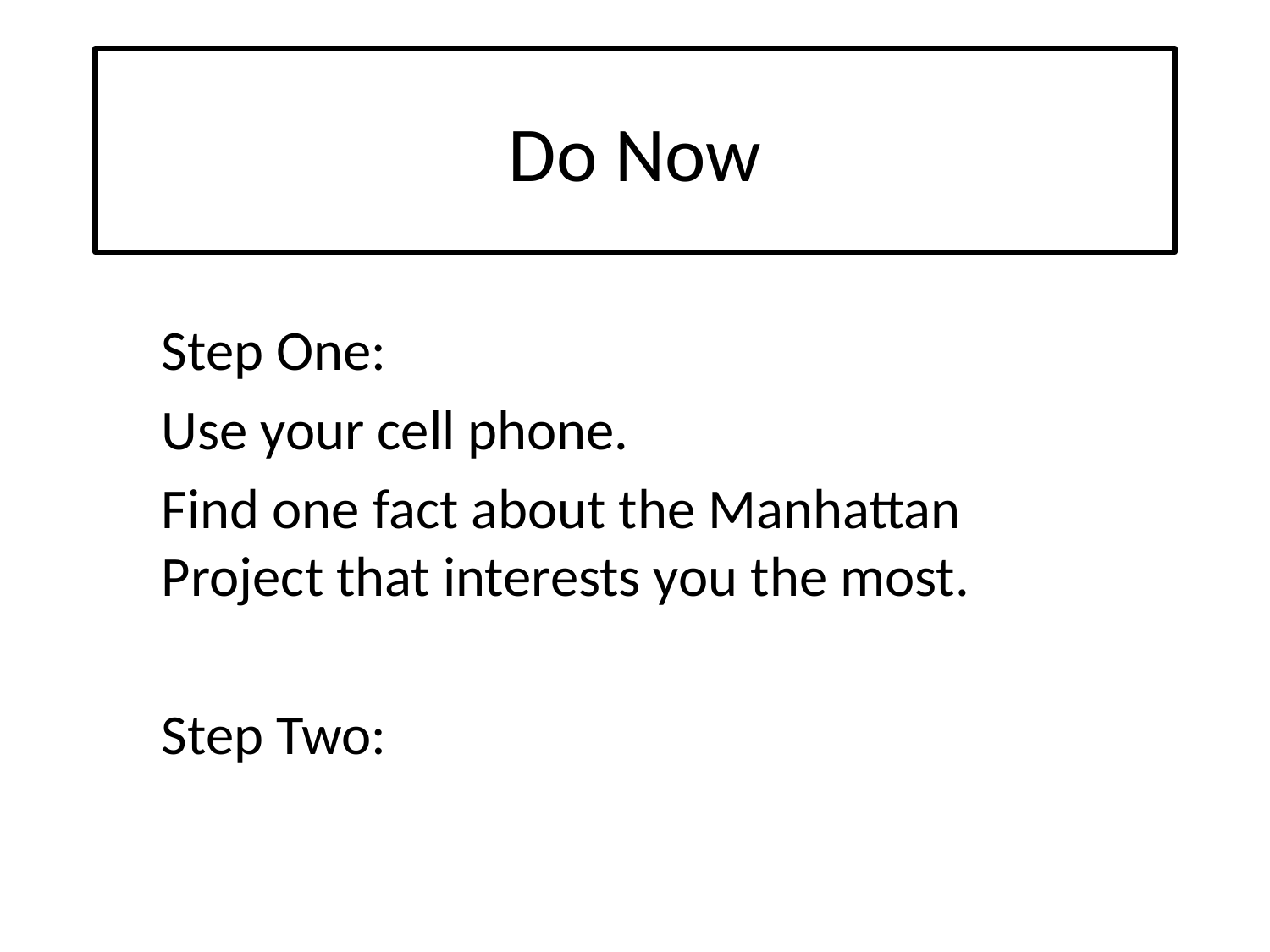

# Do Now
Step One:
Use your cell phone.
Find one fact about the Manhattan Project that interests you the most.

Step Two: